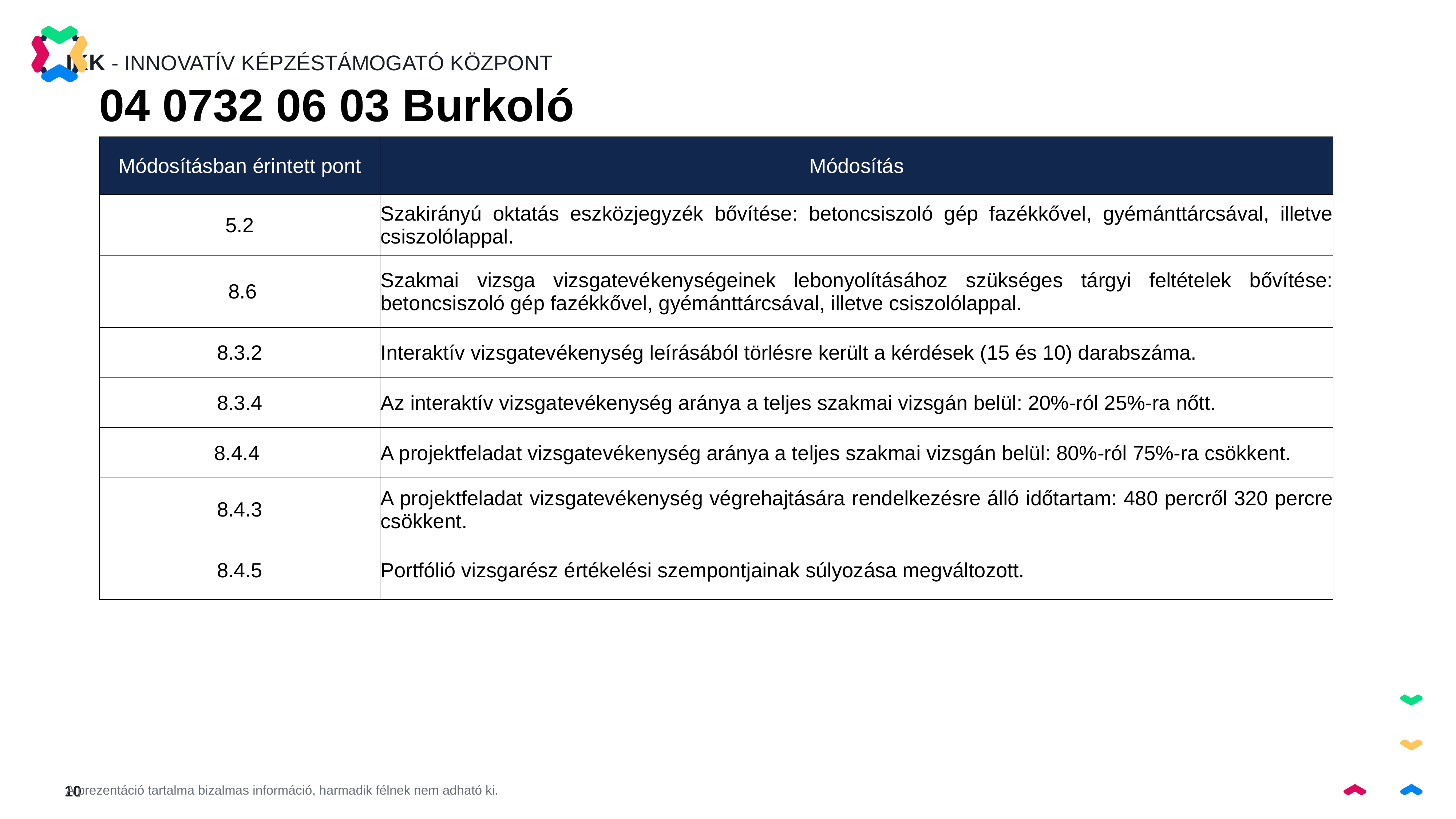

04 0732 06 03 Burkoló

| Módosításban érintett pont | Módosítás |
| --- | --- |
| 5.2 | Szakirányú oktatás eszközjegyzék bővítése: betoncsiszoló gép fazékkővel, gyémánttárcsával, illetve csiszolólappal. |
| 8.6 | Szakmai vizsga vizsgatevékenységeinek lebonyolításához szükséges tárgyi feltételek bővítése: betoncsiszoló gép fazékkővel, gyémánttárcsával, illetve csiszolólappal. |
| 8.3.2 | Interaktív vizsgatevékenység leírásából törlésre került a kérdések (15 és 10) darabszáma. |
| 8.3.4 | Az interaktív vizsgatevékenység aránya a teljes szakmai vizsgán belül: 20%-ról 25%-ra nőtt. |
| 8.4.4 | A projektfeladat vizsgatevékenység aránya a teljes szakmai vizsgán belül: 80%-ról 75%-ra csökkent. |
| 8.4.3 | A projektfeladat vizsgatevékenység végrehajtására rendelkezésre álló időtartam: 480 percről 320 percre csökkent. |
| 8.4.5 | Portfólió vizsgarész értékelési szempontjainak súlyozása megváltozott. |